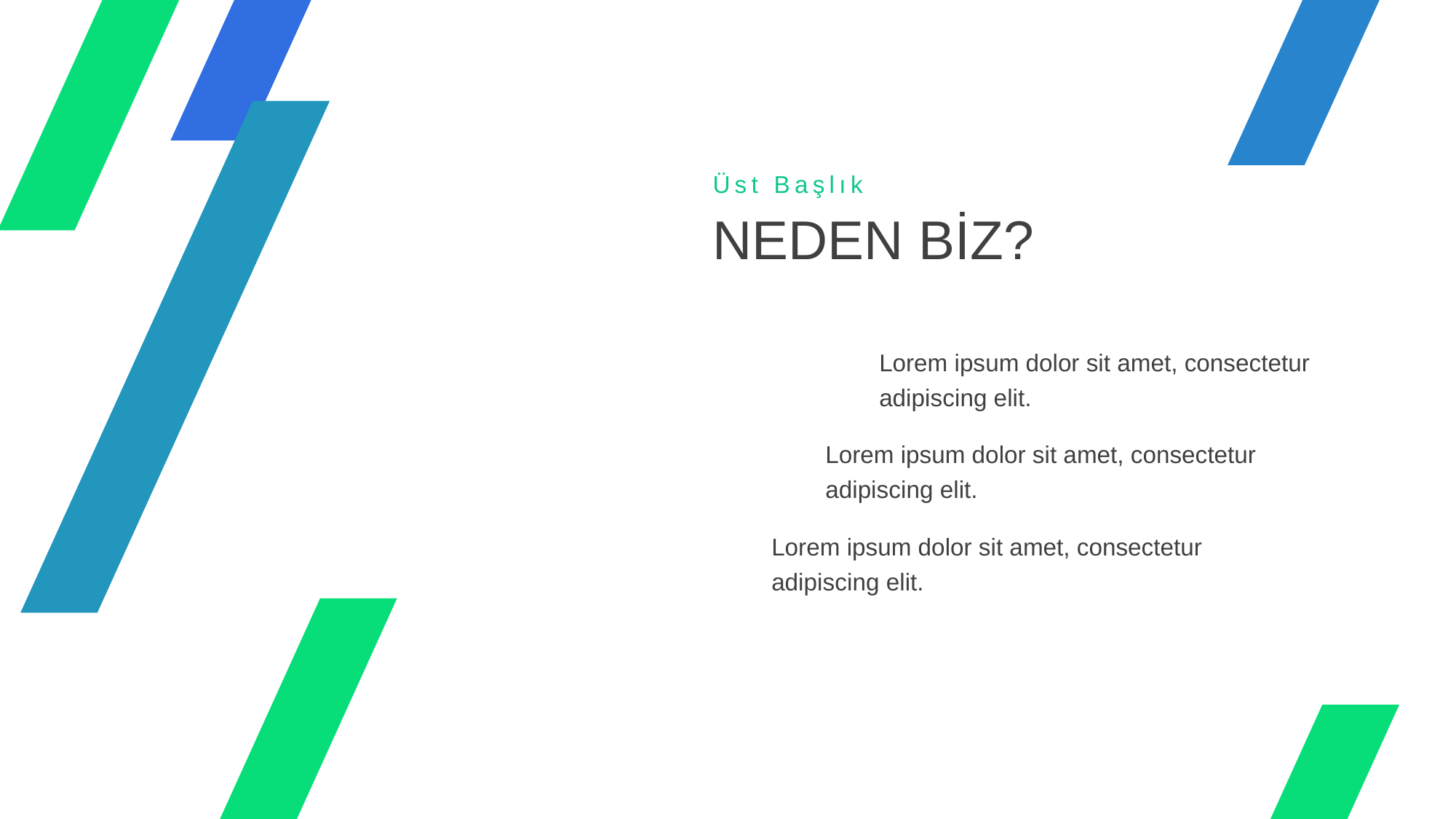

Üst Başlık
# NEDEN BİZ?
Lorem ipsum dolor sit amet, consectetur adipiscing elit.
Lorem ipsum dolor sit amet, consectetur adipiscing elit.
Lorem ipsum dolor sit amet, consectetur adipiscing elit.